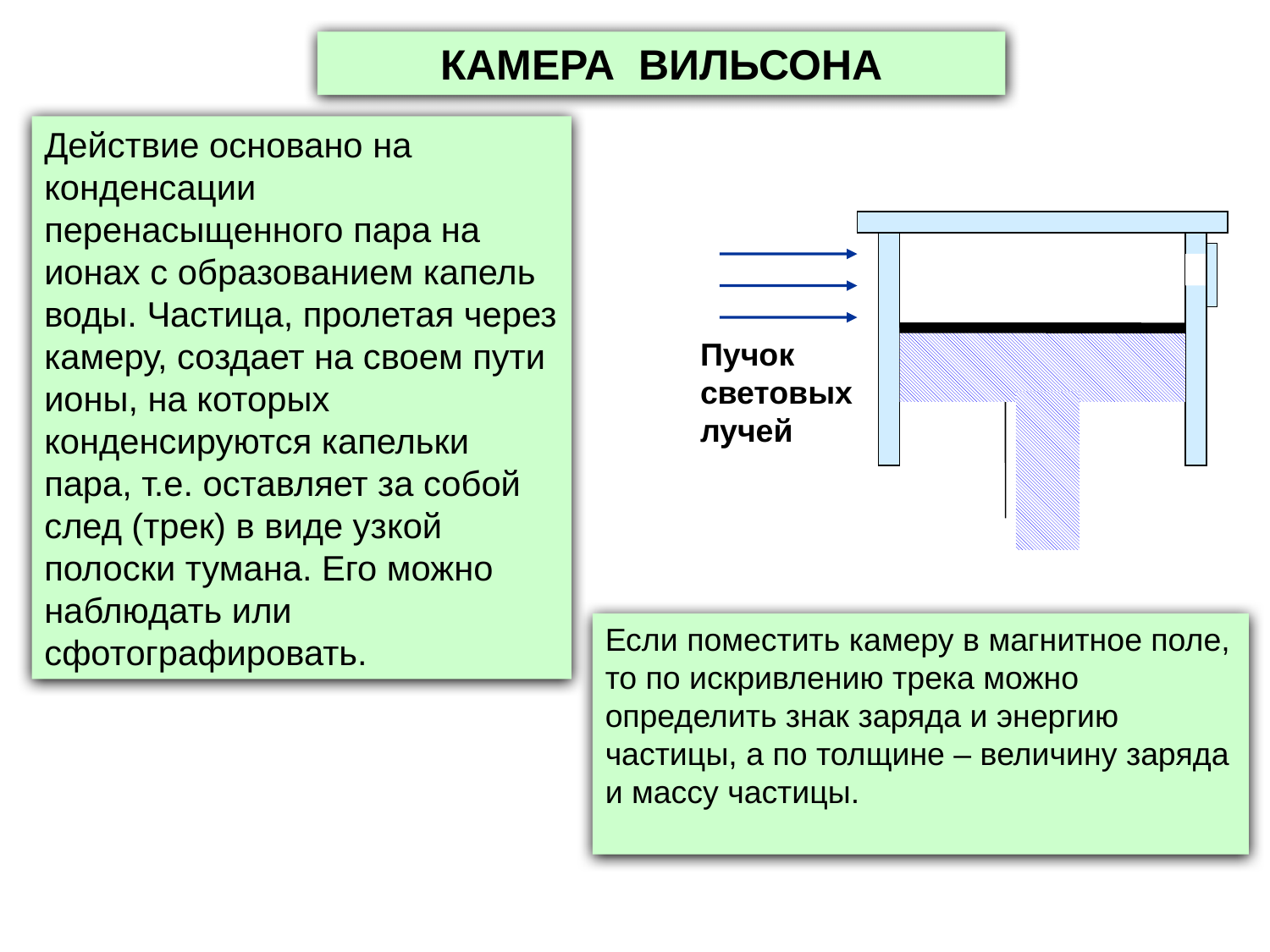

КАМЕРА  ВИЛЬСОНА
Действие основано на конденсации перенасыщенного пара на ионах с образованием капель воды. Частица, пролетая через камеру, создает на своем пути ионы, на которых конденсируются капельки пара, т.е. оставляет за собой след (трек) в виде узкой полоски тумана. Его можно наблюдать или сфотографировать.

Пучок световых лучей

Если поместить камеру в магнитное поле, то по искривлению трека можно определить знак заряда и энергию частицы, а по толщине – величину заряда и массу частицы.